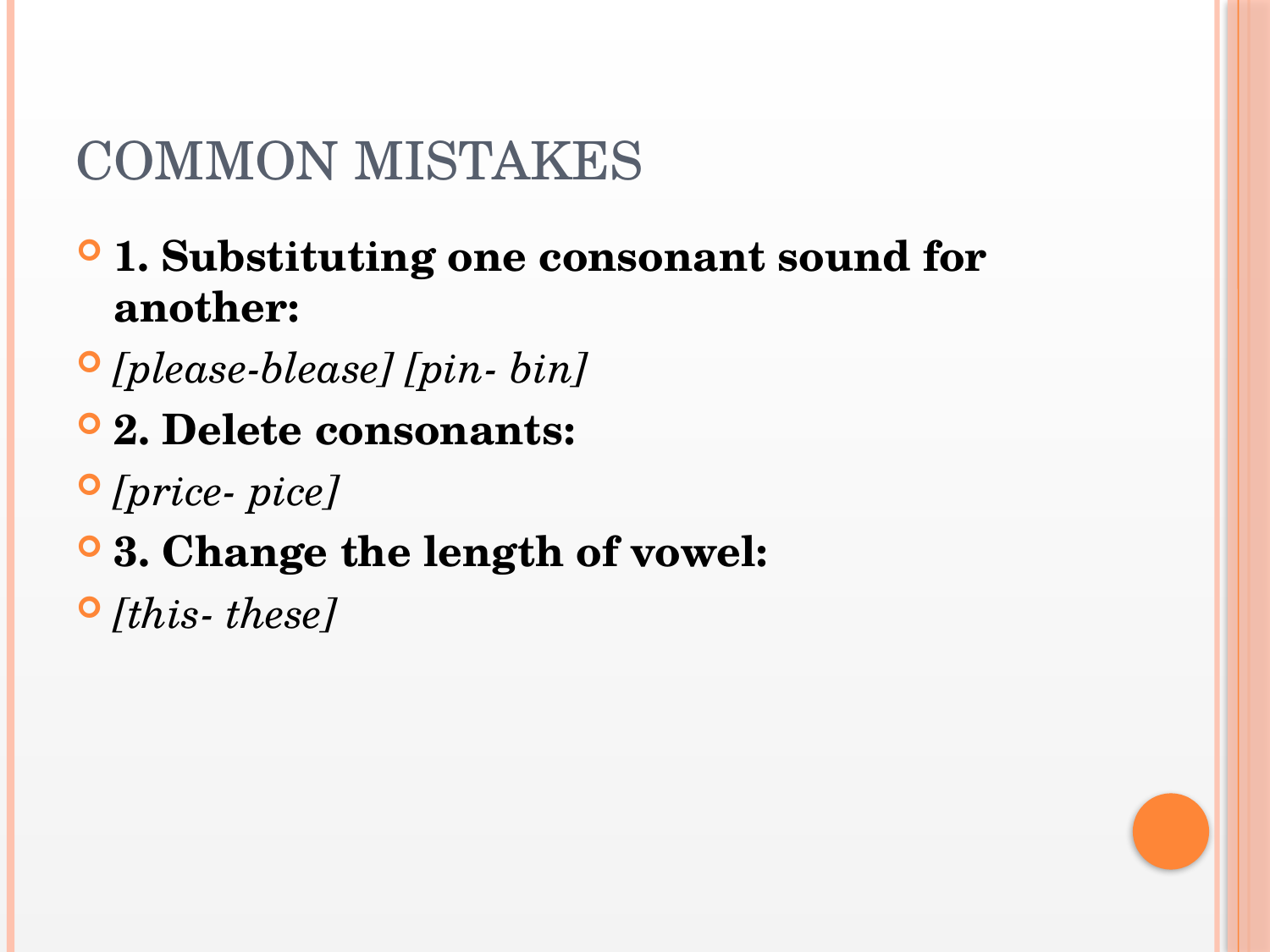

# Common mistakes
1. Substituting one consonant sound for another:
[please-blease] [pin- bin]
2. Delete consonants:
[price- pice]
3. Change the length of vowel:
[this- these]